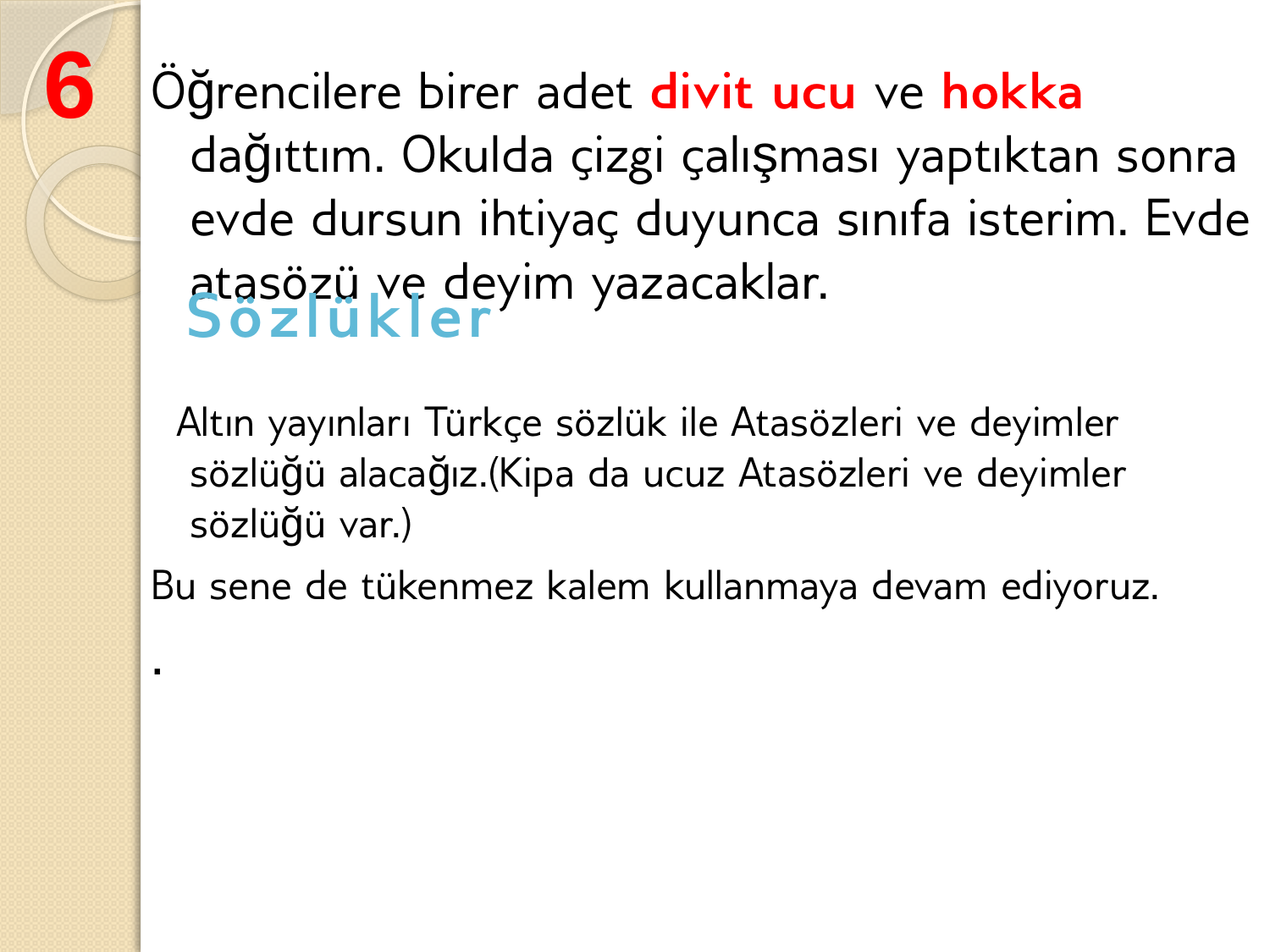

6
Öğrencilere birer adet divit ucu ve hokka dağıttım. Okulda çizgi çalışması yaptıktan sonra evde dursun ihtiyaç duyunca sınıfa isterim. Evde atasözü ve deyim yazacaklar.

  Altın yayınları Türkçe sözlük ile Atasözleri ve deyimler sözlüğü alacağız.(Kipa da ucuz Atasözleri ve deyimler sözlüğü var.)
Bu sene de tükenmez kalem kullanmaya devam ediyoruz.
.
Sözlükler